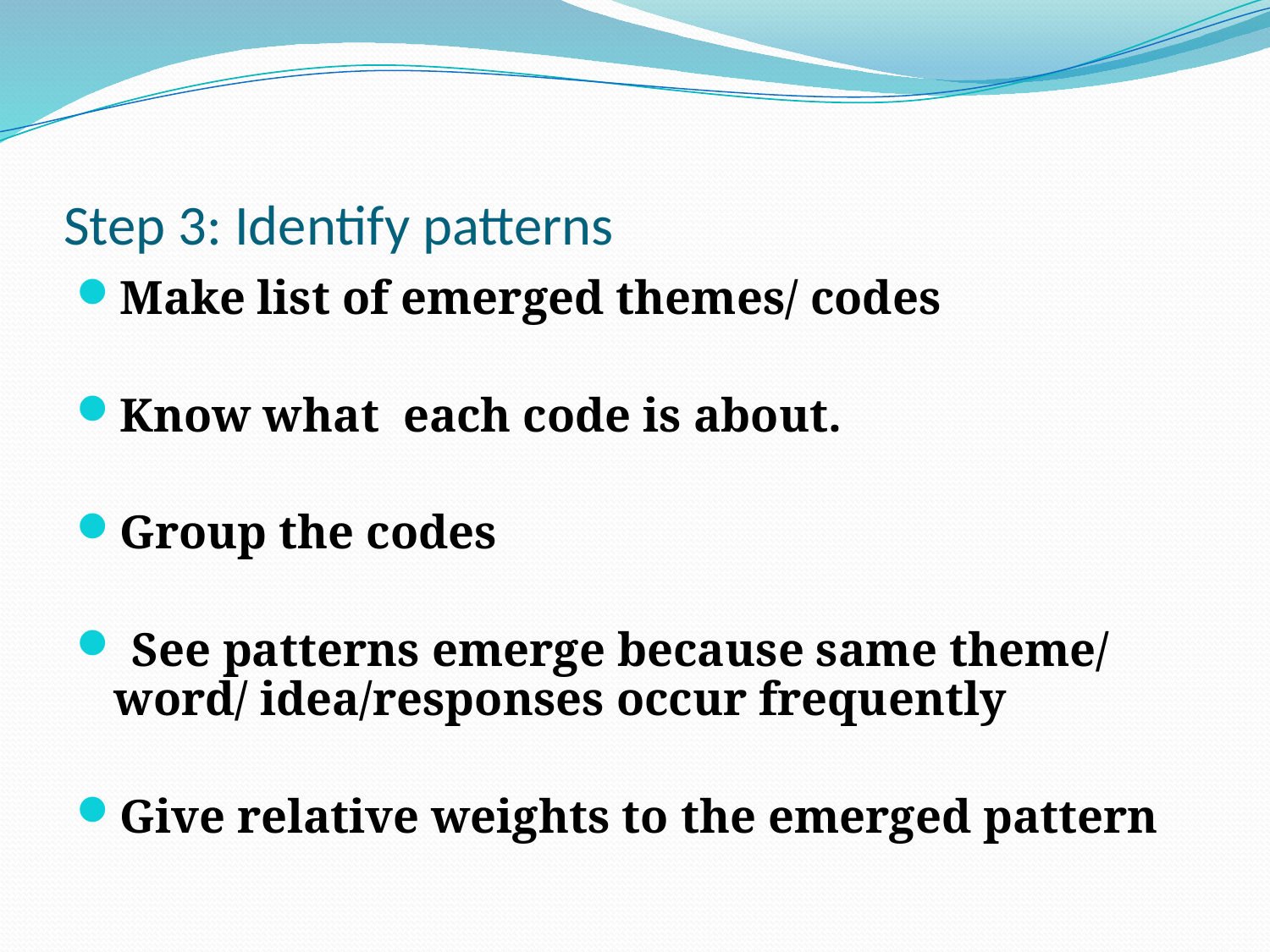

# Step 3: Identify patterns
Make list of emerged themes/ codes

Know what  each code is about.

Group the codes

 See patterns emerge because same theme/ word/ idea/responses occur frequently

Give relative weights to the emerged pattern